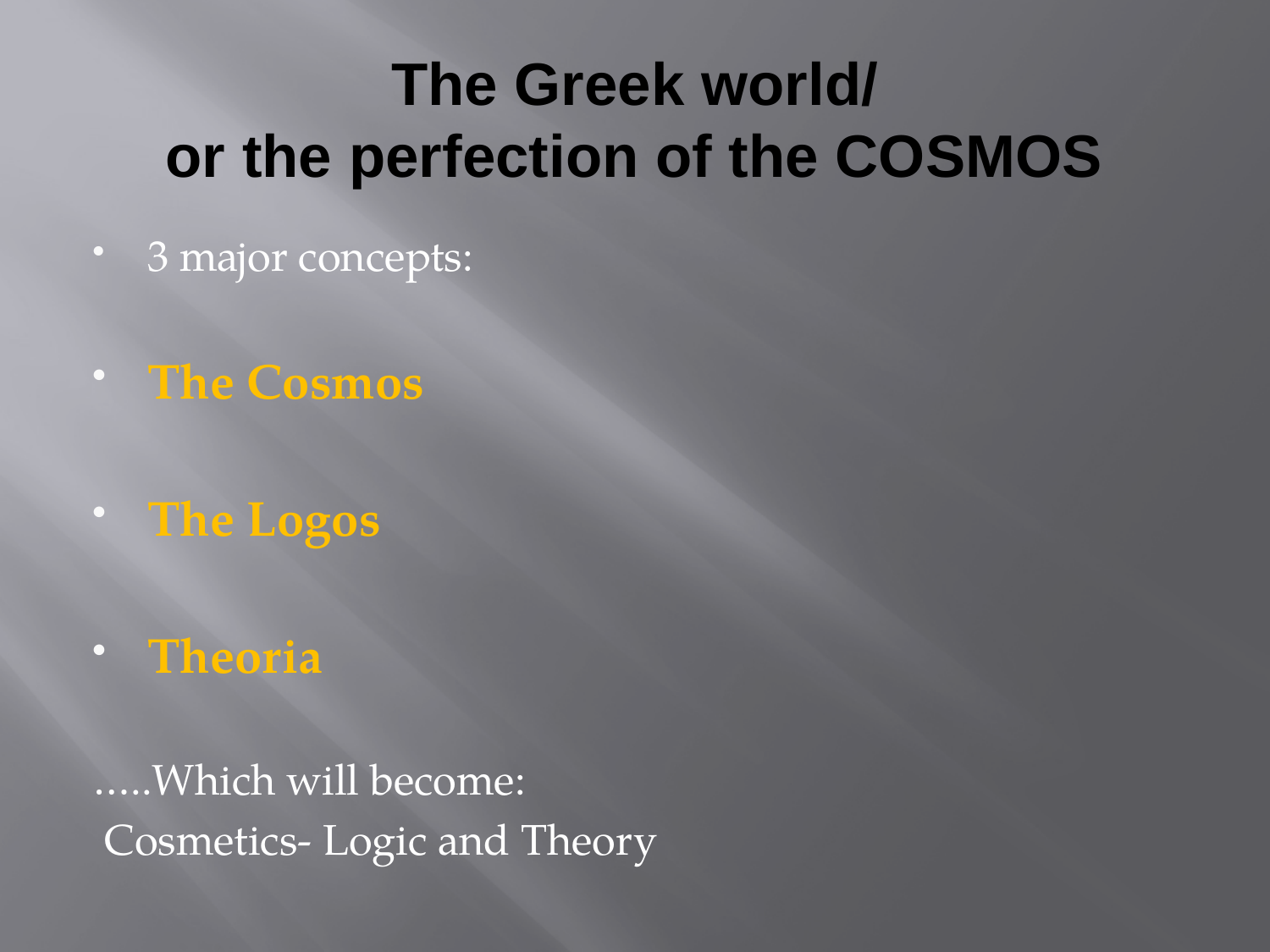

# The Greek world/ or the perfection of the COSMOS
3 major concepts:

The Cosmos

The Logos

Theoria

…..Which will become:
 Cosmetics- Logic and Theory